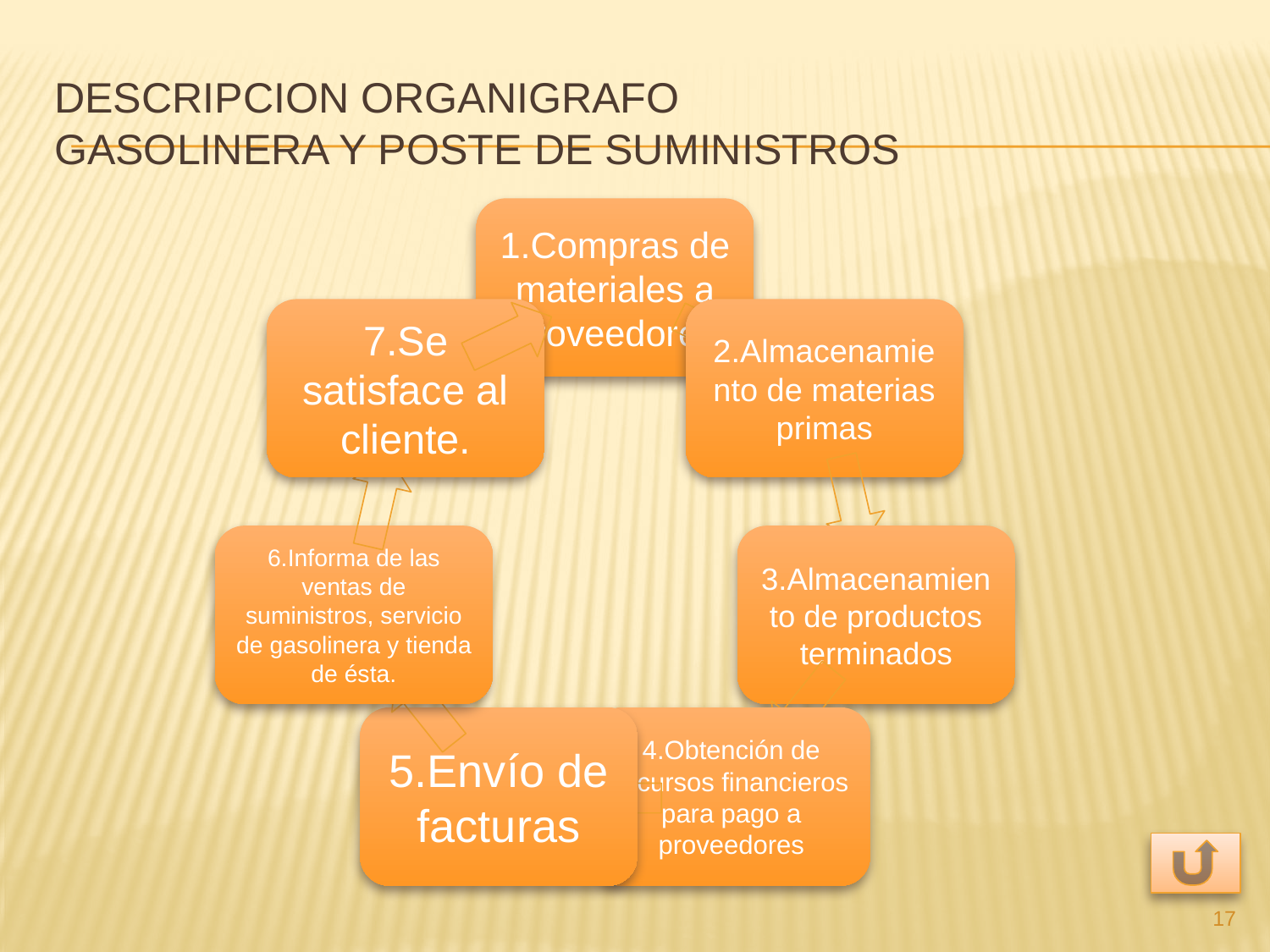

# DESCRIPCION ORGANIGRAFO GASOLINERA Y POSTE DE SUMINISTROS
1.Compras de materiales a proveedores
3.Almacenamiento de productos terminados
4.Obtención de recursos financieros para pago a proveedores
5.Envío de facturas
6.Informa de las ventas de suministros, servicio de gasolinera y tienda de ésta.
7.Se satisface al cliente.

17